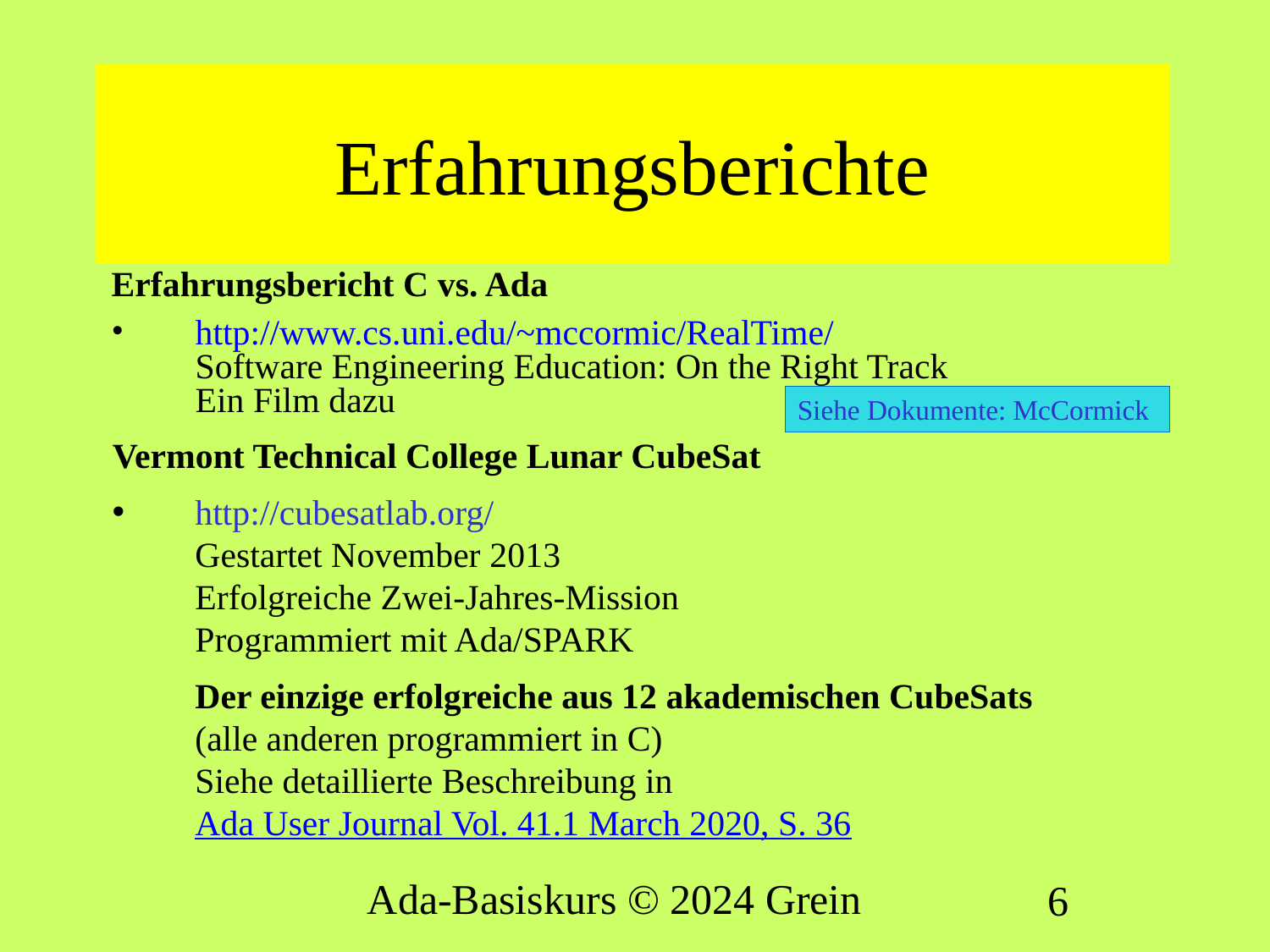

# Erfahrungsberichte
Erfahrungsbericht C vs. Ada
http://www.cs.uni.edu/~mccormic/RealTime/
Software Engineering Education: On the Right Track
Ein Film dazu
Vermont Technical College Lunar CubeSat
http://cubesatlab.org/
Gestartet November 2013
Erfolgreiche Zwei-Jahres-Mission
Programmiert mit Ada/SPARK
Der einzige erfolgreiche aus 12 akademischen CubeSats
(alle anderen programmiert in C)
Siehe detaillierte Beschreibung in
Ada User Journal Vol. 41.1 March 2020, S. 36
Siehe Dokumente: McCormick
Ada-Basiskurs © 2024 Grein
6